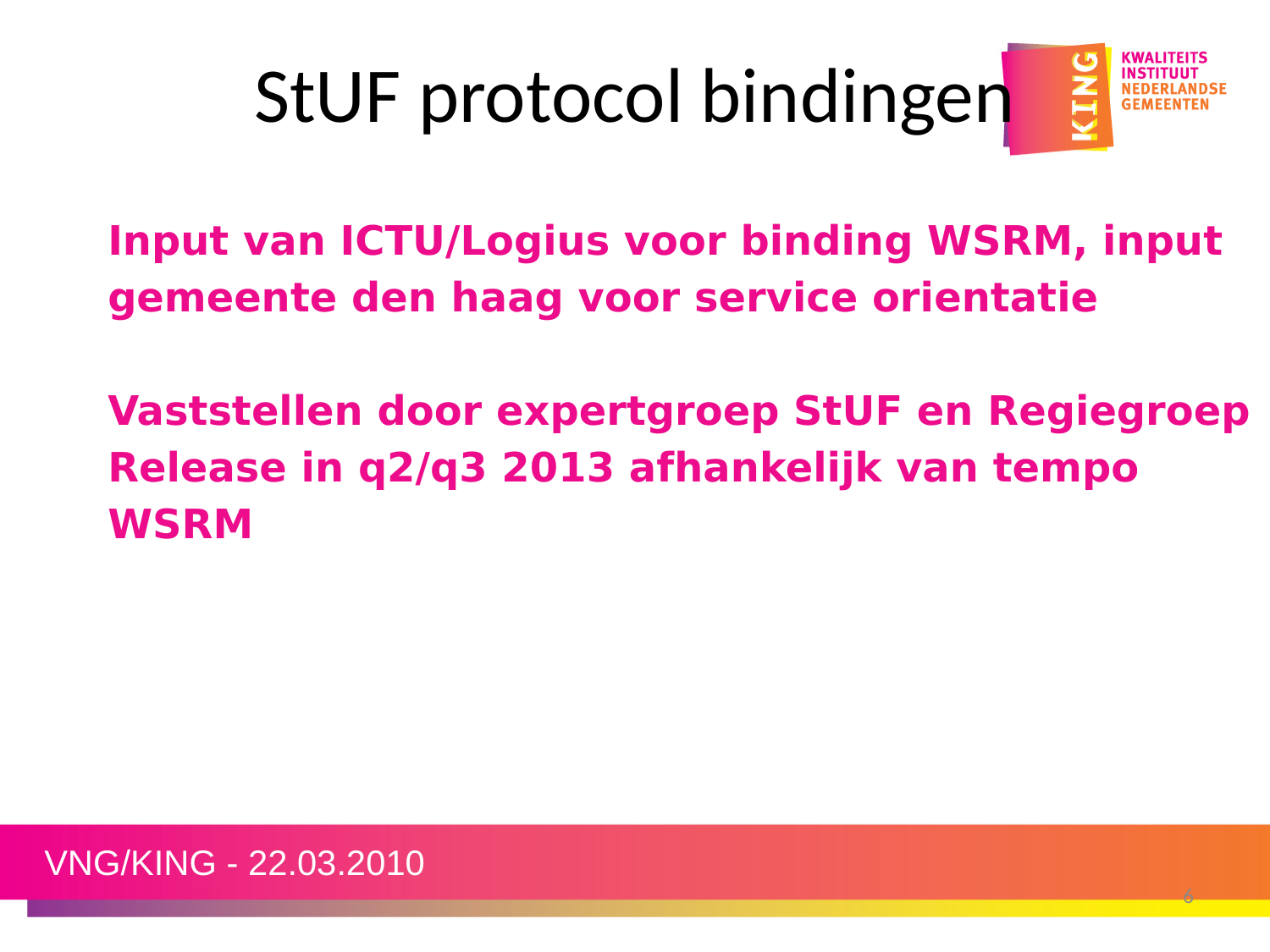

# StUF protocol bindingen
Input van ICTU/Logius voor binding WSRM, input
gemeente den haag voor service orientatie

Vaststellen door expertgroep StUF en Regiegroep
Release in q2/q3 2013 afhankelijk van tempo
WSRM
VNG/KING - 22.03.2010
6